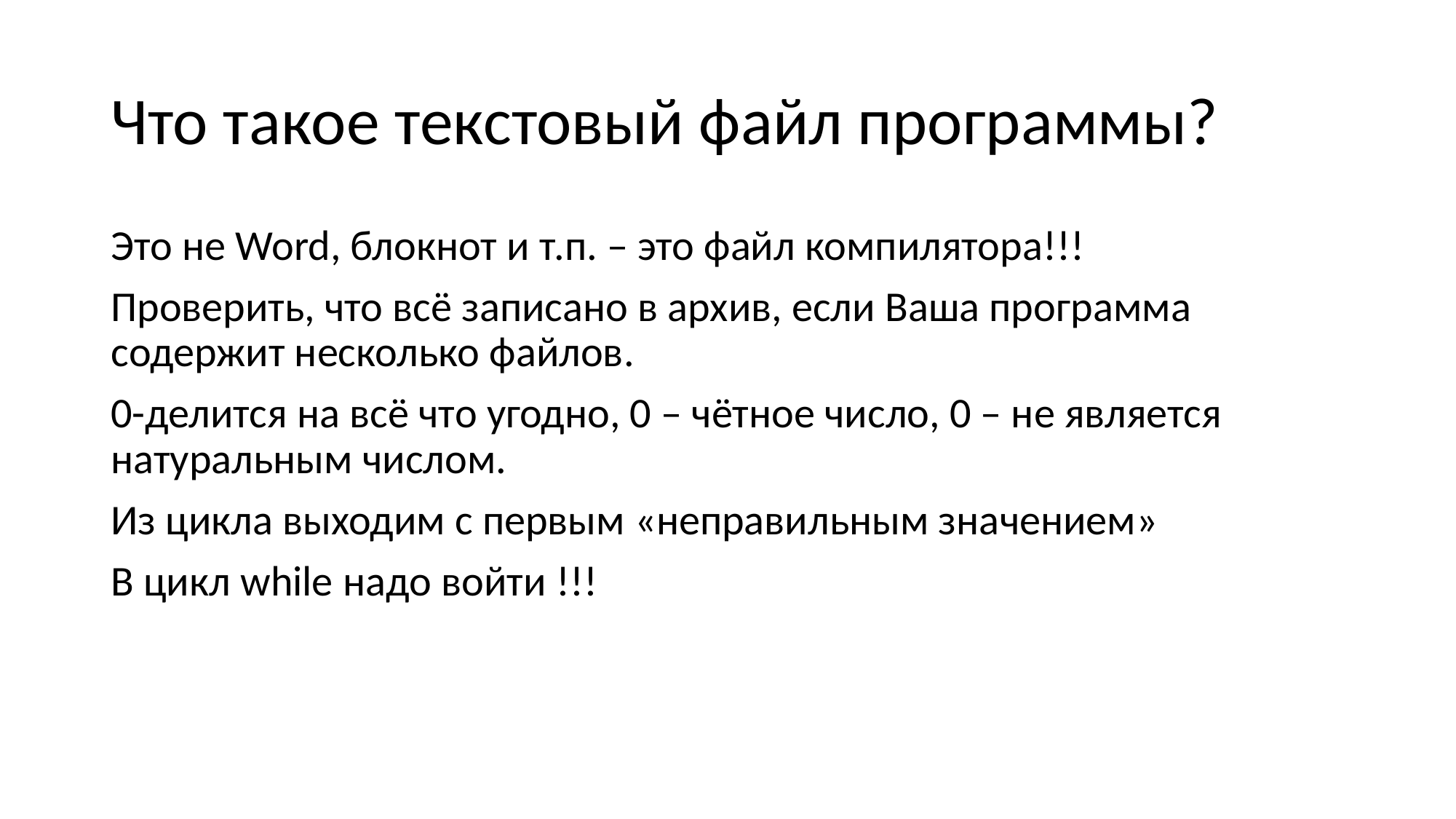

# Что такое текстовый файл программы?
Это не Word, блокнот и т.п. – это файл компилятора!!!
Проверить, что всё записано в архив, если Ваша программа содержит несколько файлов.
0-делится на всё что угодно, 0 – чётное число, 0 – не является натуральным числом.
Из цикла выходим с первым «неправильным значением»
В цикл while надо войти !!!